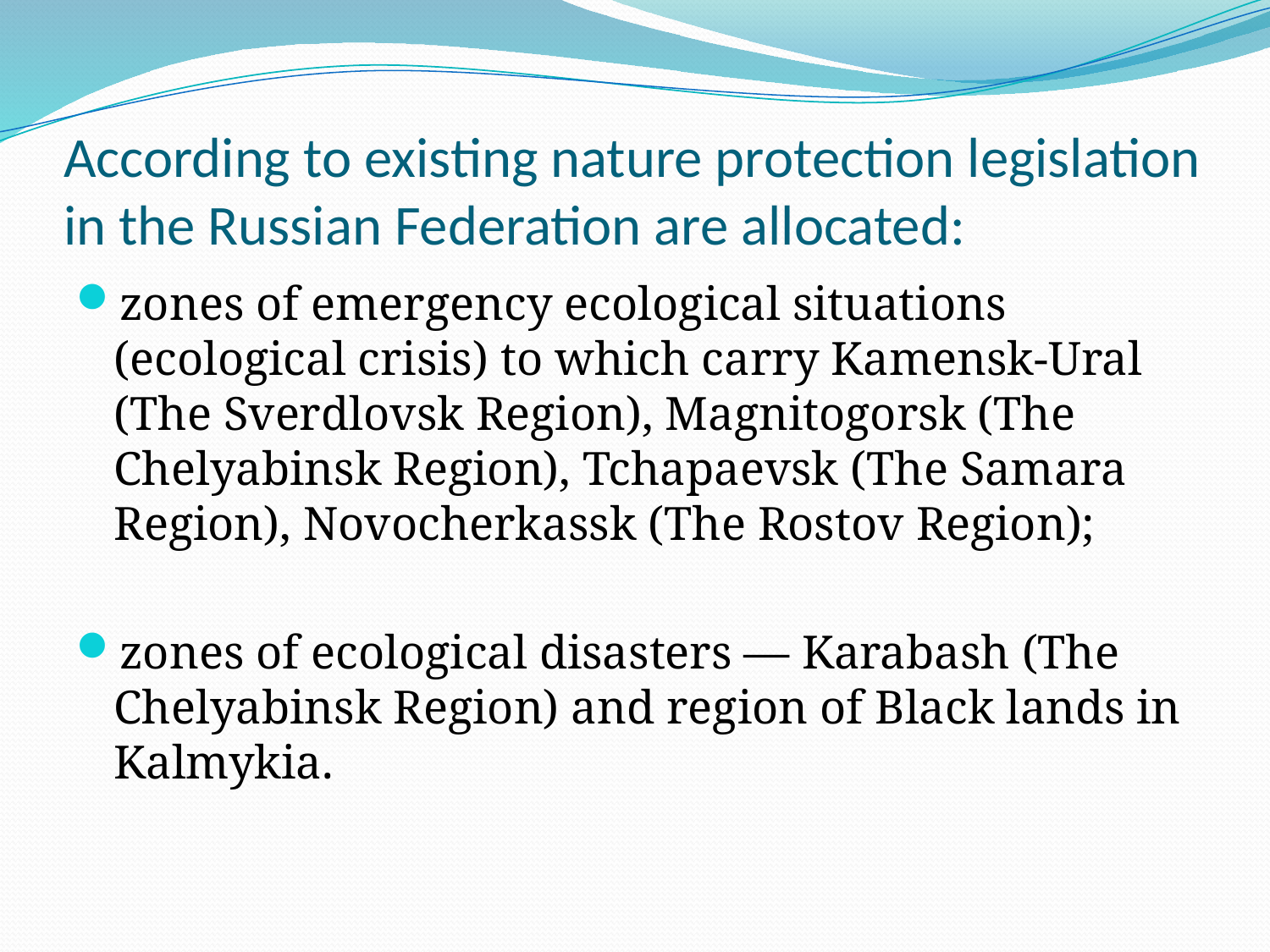

# According to existing nature protection legislation in the Russian Federation are allocated:
zones of emergency ecological situations (ecological crisis) to which carry Kamensk-Ural (The Sverdlovsk Region), Magnitogorsk (The Chelyabinsk Region), Tchapaevsk (The Samara Region), Novocherkassk (The Rostov Region);

zones of ecological disasters — Karabash (The Chelyabinsk Region) and region of Black lands in Kalmykia.